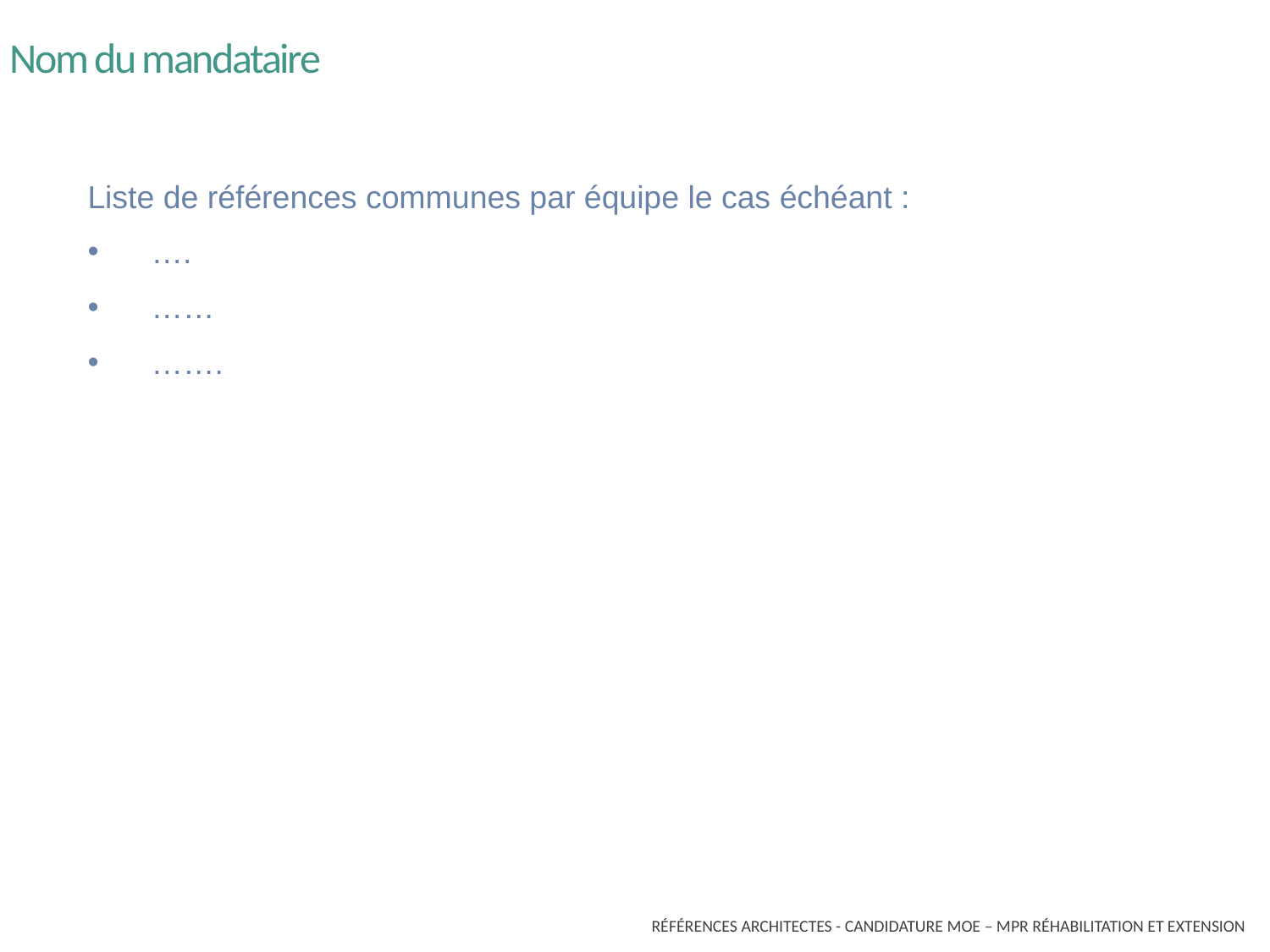

Nom du mandataire
Liste de références communes par équipe le cas échéant :
….
……
…….
Références architectes - Candidature MOE – MPR Réhabilitation ET Extension